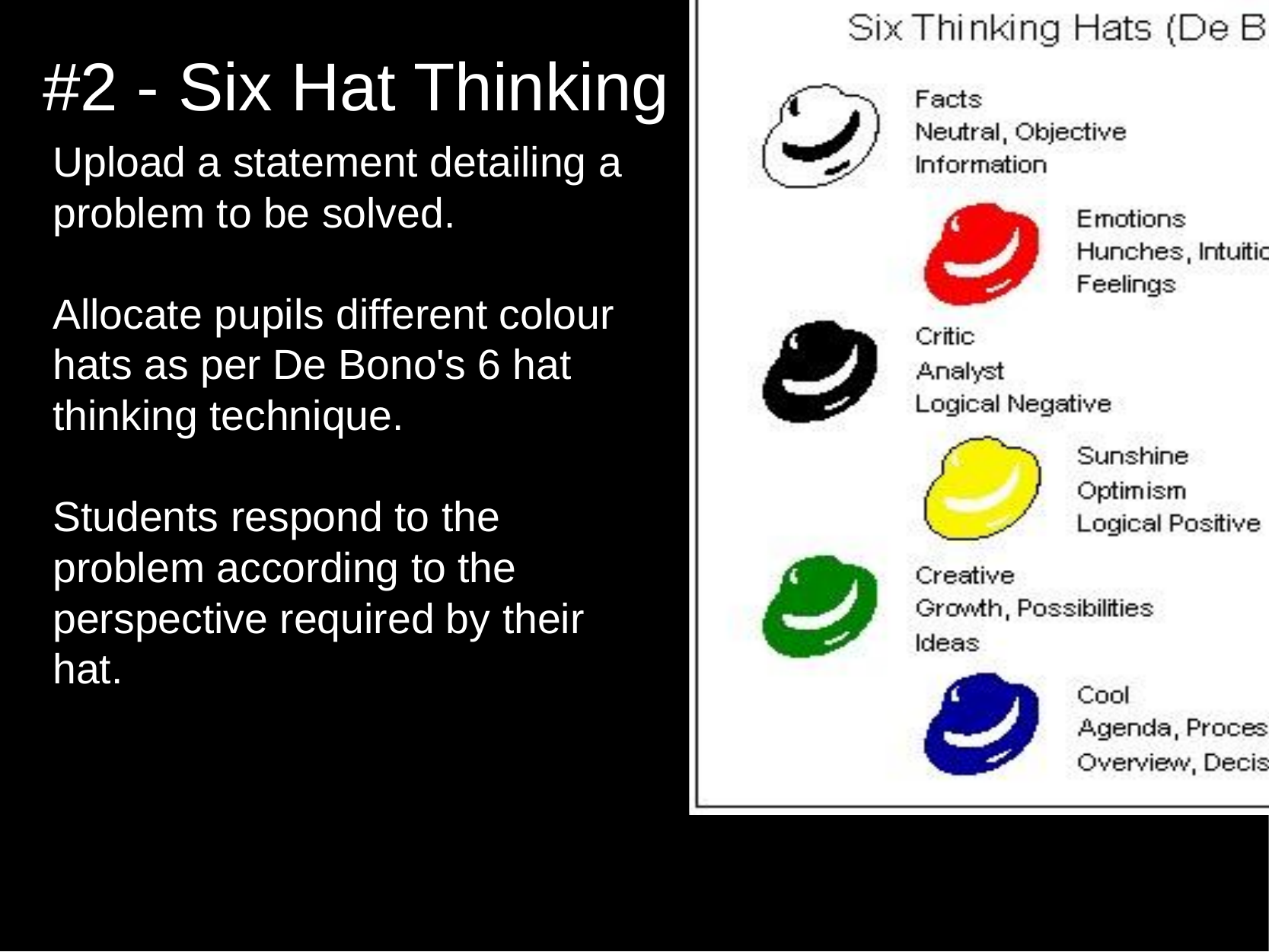

# #2 - Six Hat Thinking
Upload a statement detailing a problem to be solved.

Allocate pupils different colour hats as per De Bono's 6 hat thinking technique.

Students respond to the problem according to the perspective required by their hat.